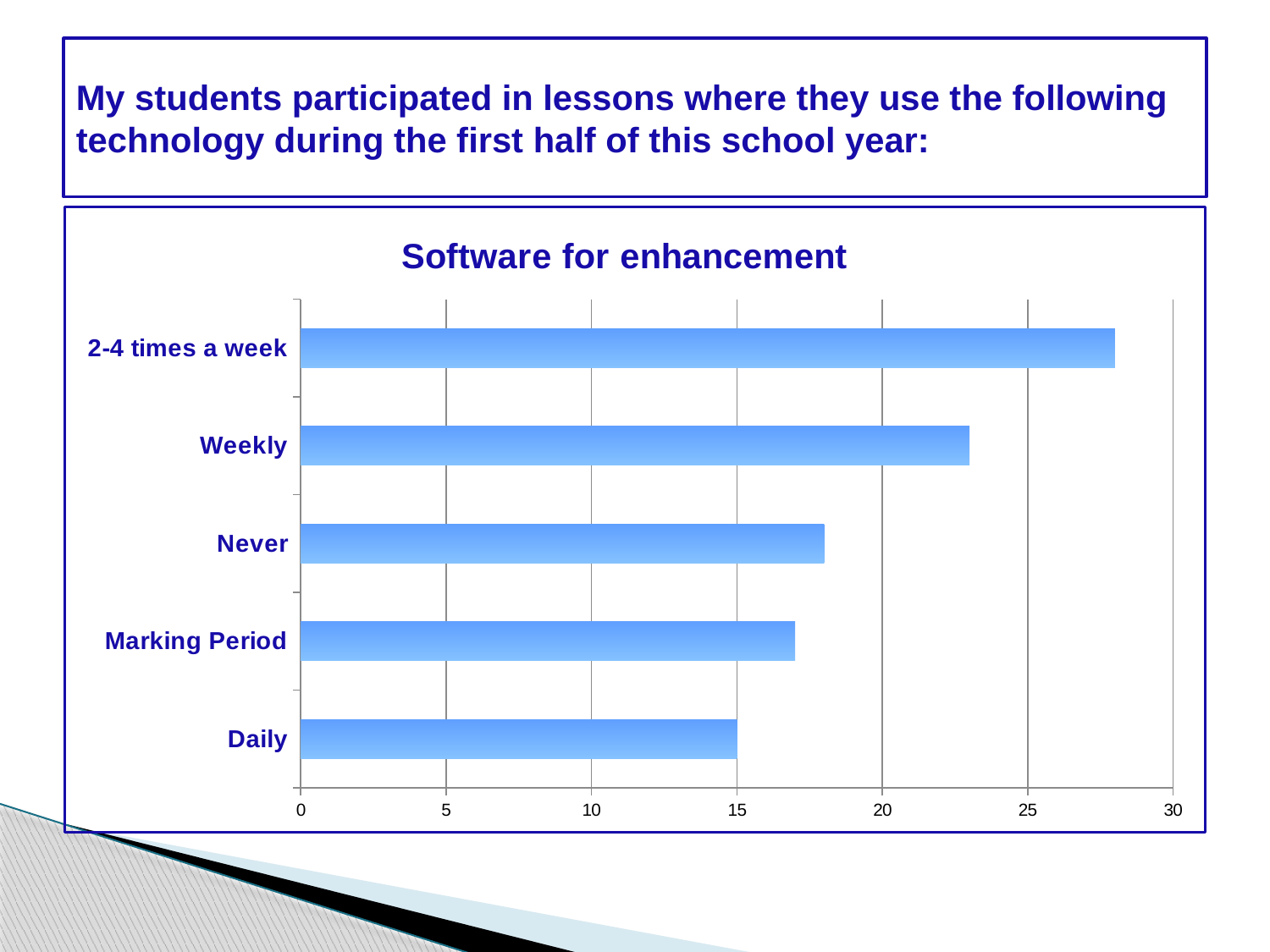

# My students participated in lessons where they use the following technology during the first half of this school year:

### Chart: Software for enhancement

| Category | Total |
|---|---|
| Daily | 15.0 |
| Marking Period | 17.0 |
| Never | 18.0 |
| Weekly | 23.0 |
| 2-4 times a week | 28.0 |